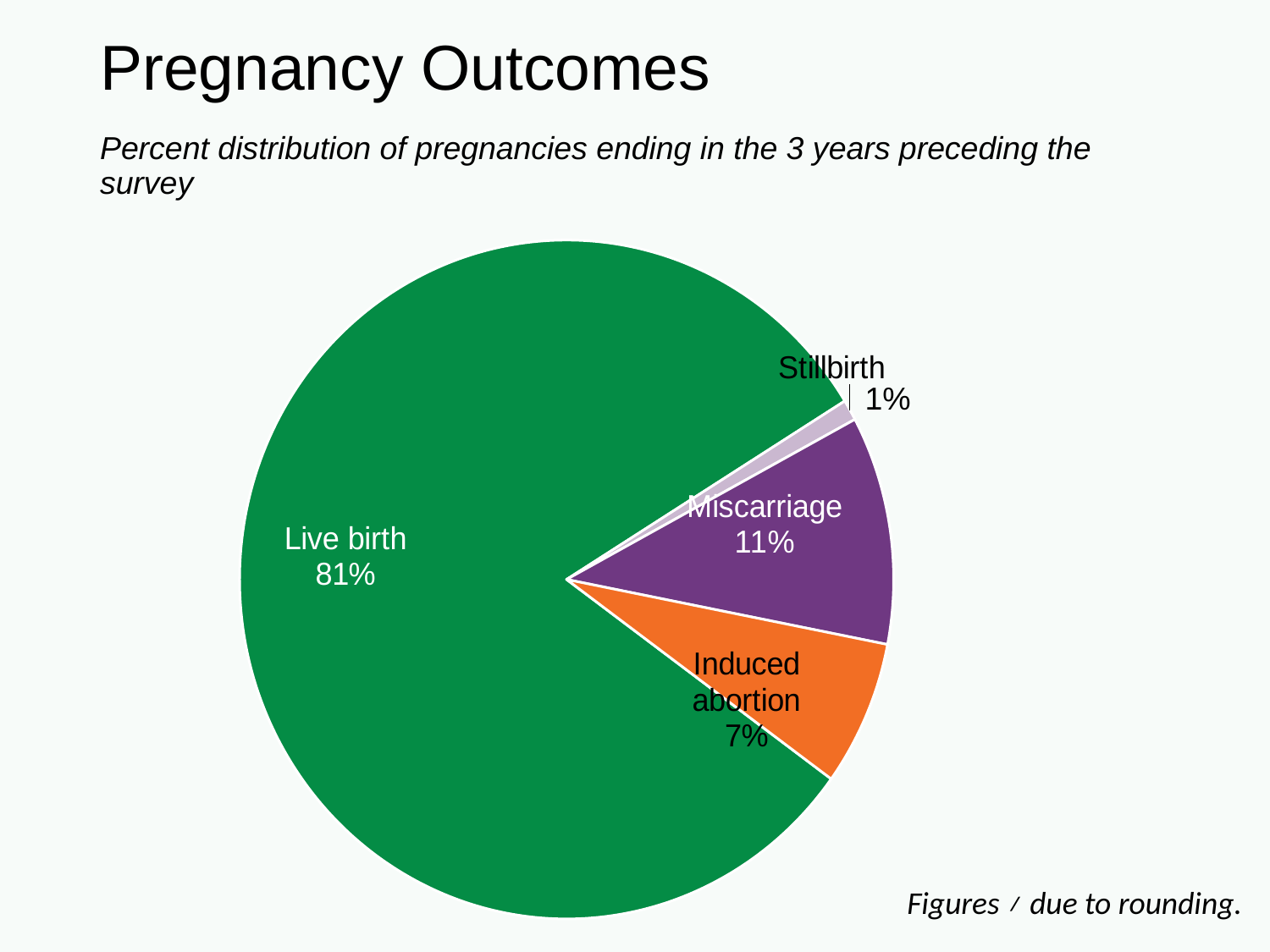

# Pregnancy Outcomes
Percent distribution of pregnancies ending in the 3 years preceding the survey

### Chart

| Category | Sales |
|---|---|
| Live birth | 82.0 |
| Stillbirth | 1.0 |
| Miscarriage | 11.0 |
| Induced abortion | 7.0 |
1%
Figures ≠ due to rounding.